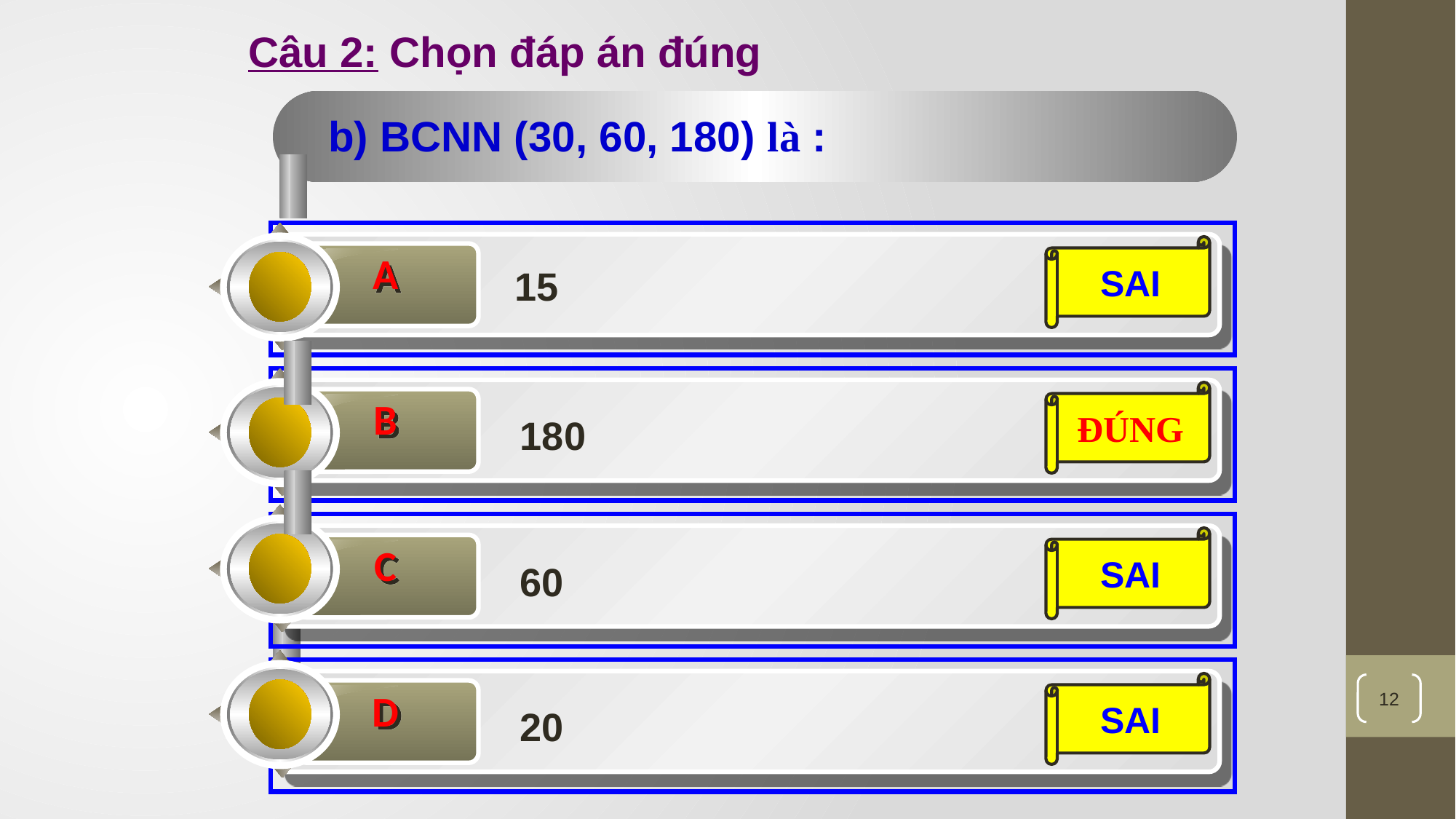

Câu 2: Chọn đáp án đúng

b) BCNN (30, 60, 180) là :

A

SAI
  15

B

ĐÚNG
180

C

SAI
60

D

SAI
12
20